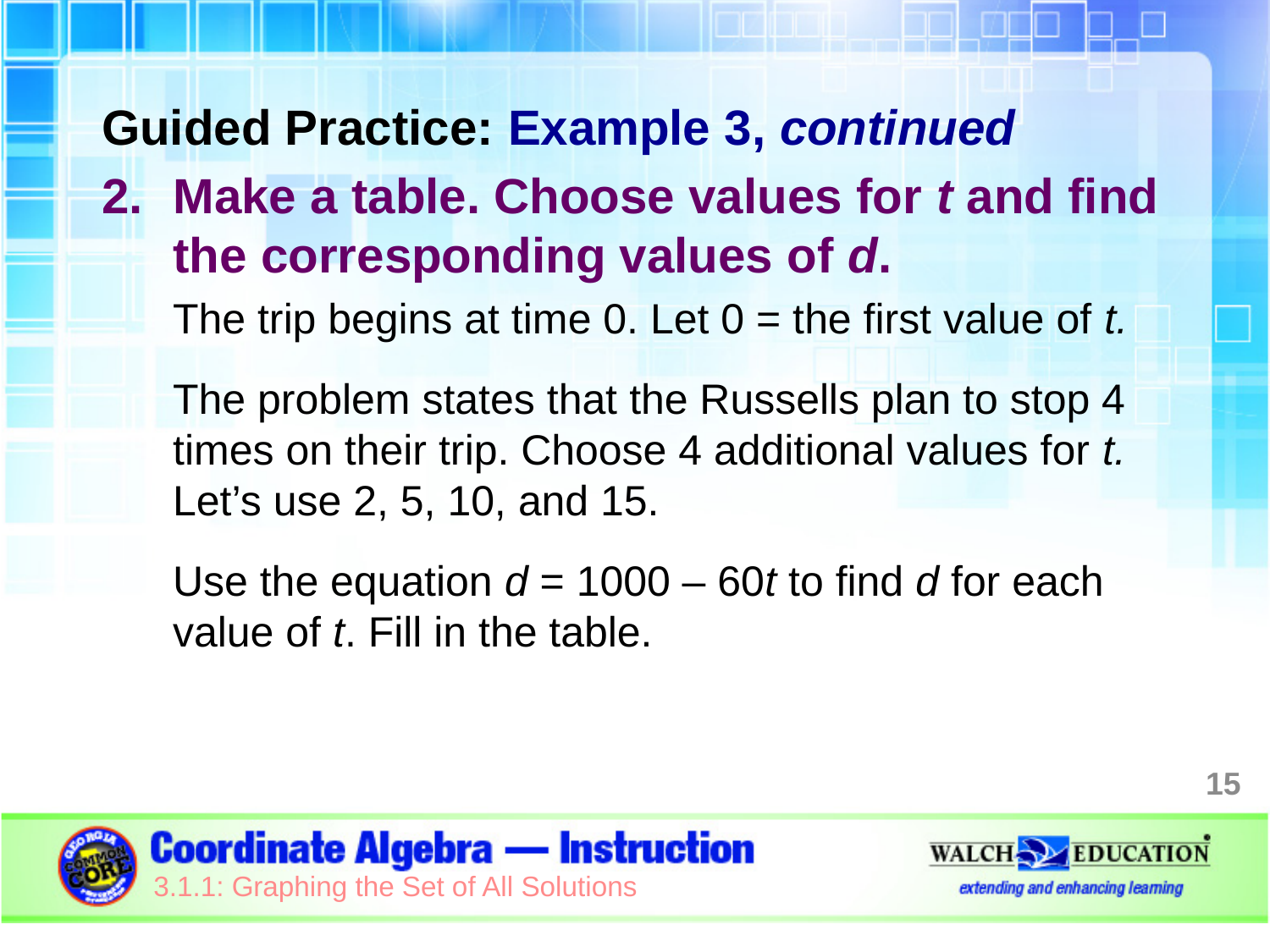

Guided Practice: Example 3, continued
Make a table. Choose values for t and find the corresponding values of d.
The trip begins at time 0. Let 0 = the first value of t.
The problem states that the Russells plan to stop 4 times on their trip. Choose 4 additional values for t. Let’s use 2, 5, 10, and 15.
Use the equation d = 1000 – 60t to find d for each value of t. Fill in the table.

15
3.1.1: Graphing the Set of All Solutions